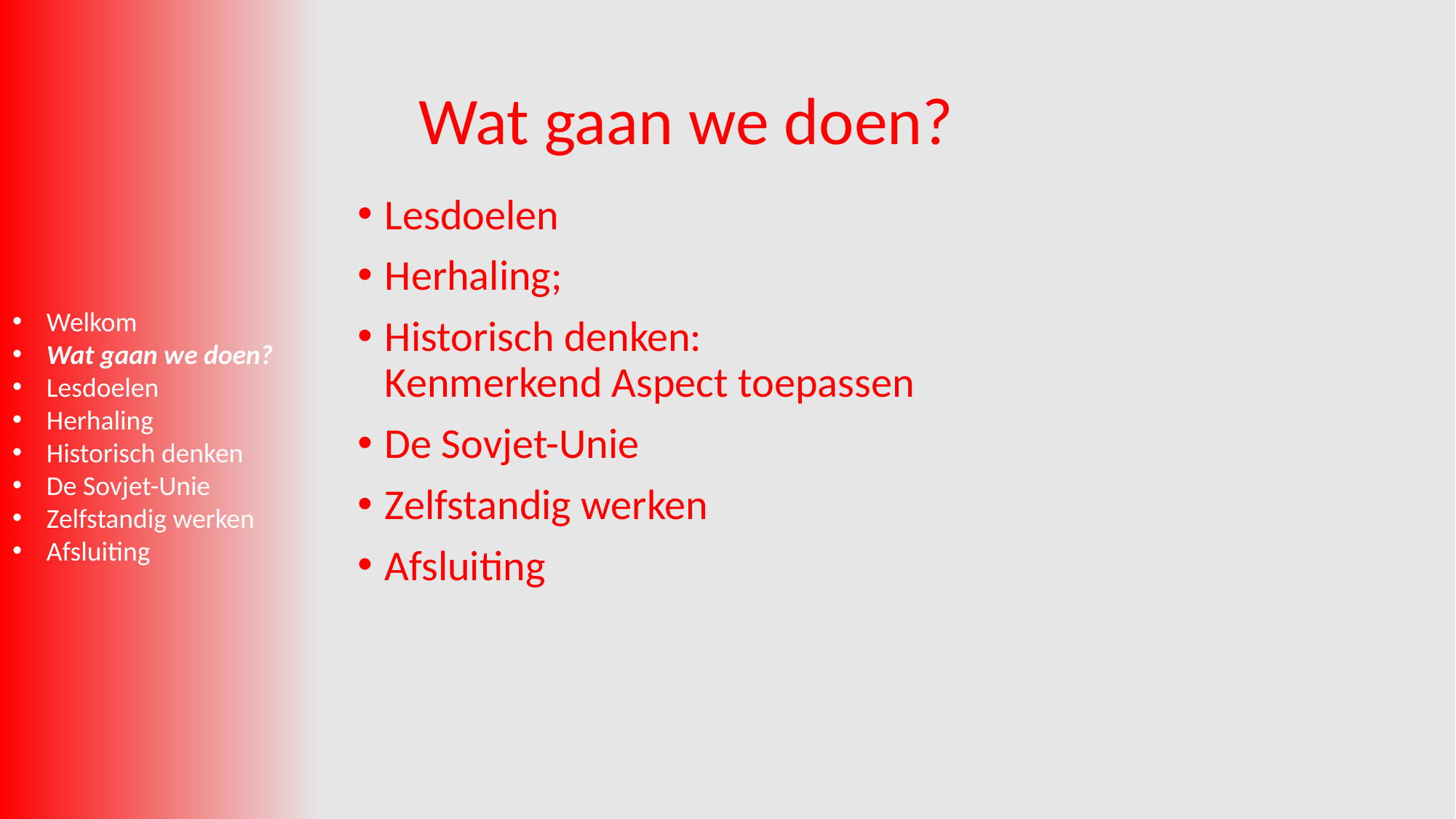

# Wat gaan we doen?
Lesdoelen
Herhaling;
Historisch denken:
Kenmerkend Aspect toepassen
De Sovjet-Unie
Zelfstandig werken
Afsluiting

Welkom
Wat gaan we doen?
Lesdoelen
Herhaling
Historisch denken
De Sovjet-Unie
Zelfstandig werken
Afsluiting